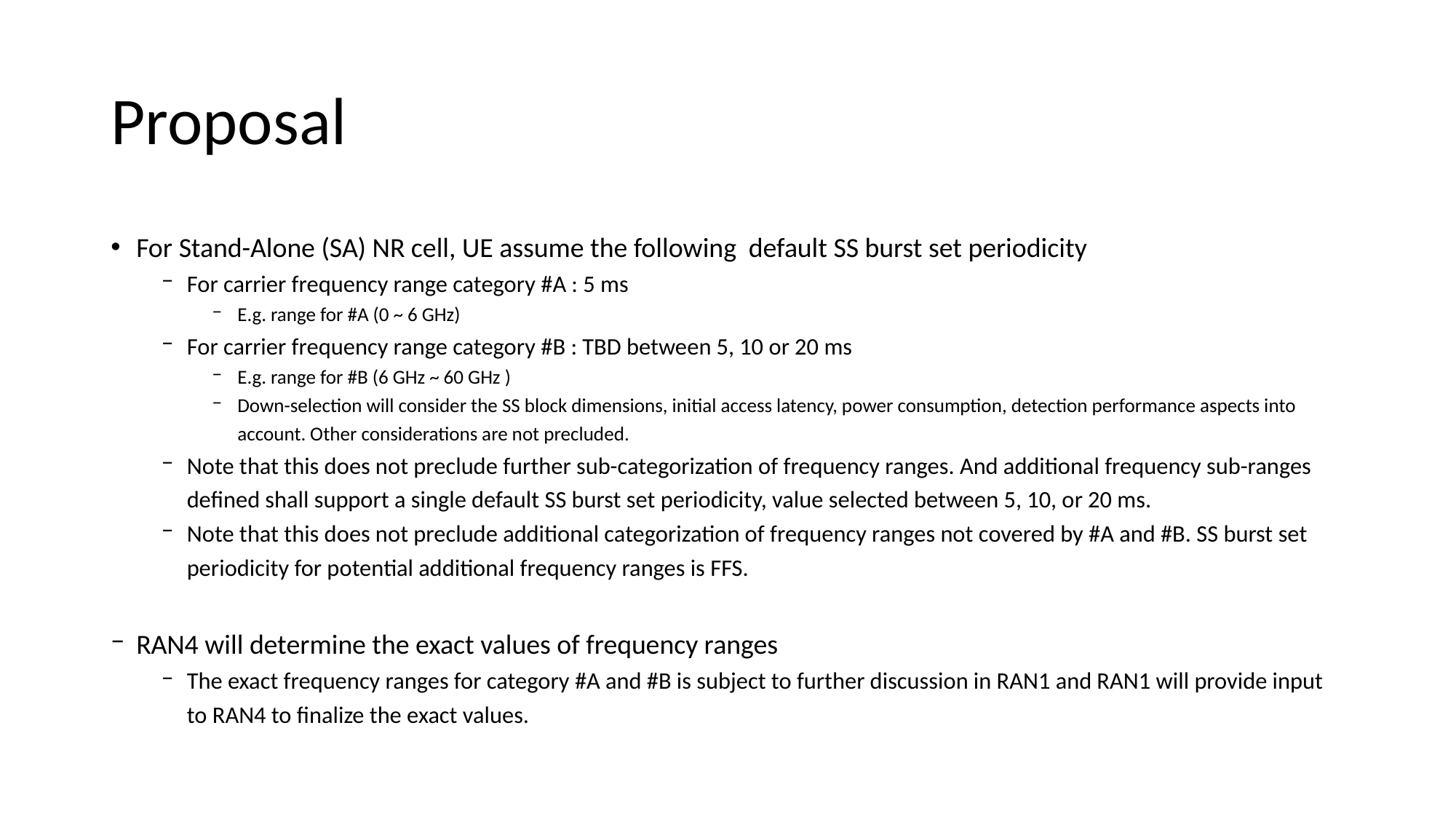

# Proposal
For Stand-Alone (SA) NR cell, UE assume the following  default SS burst set periodicity
For carrier frequency range category #A : 5 ms
E.g. range for #A (0 ~ 6 GHz)
For carrier frequency range category #B : TBD between 5, 10 or 20 ms
E.g. range for #B (6 GHz ~ 60 GHz )
Down-selection will consider the SS block dimensions, initial access latency, power consumption, detection performance aspects into account. Other considerations are not precluded.
Note that this does not preclude further sub-categorization of frequency ranges. And additional frequency sub-ranges defined shall support a single default SS burst set periodicity, value selected between 5, 10, or 20 ms.
Note that this does not preclude additional categorization of frequency ranges not covered by #A and #B. SS burst set periodicity for potential additional frequency ranges is FFS.

RAN4 will determine the exact values of frequency ranges
The exact frequency ranges for category #A and #B is subject to further discussion in RAN1 and RAN1 will provide input to RAN4 to finalize the exact values.